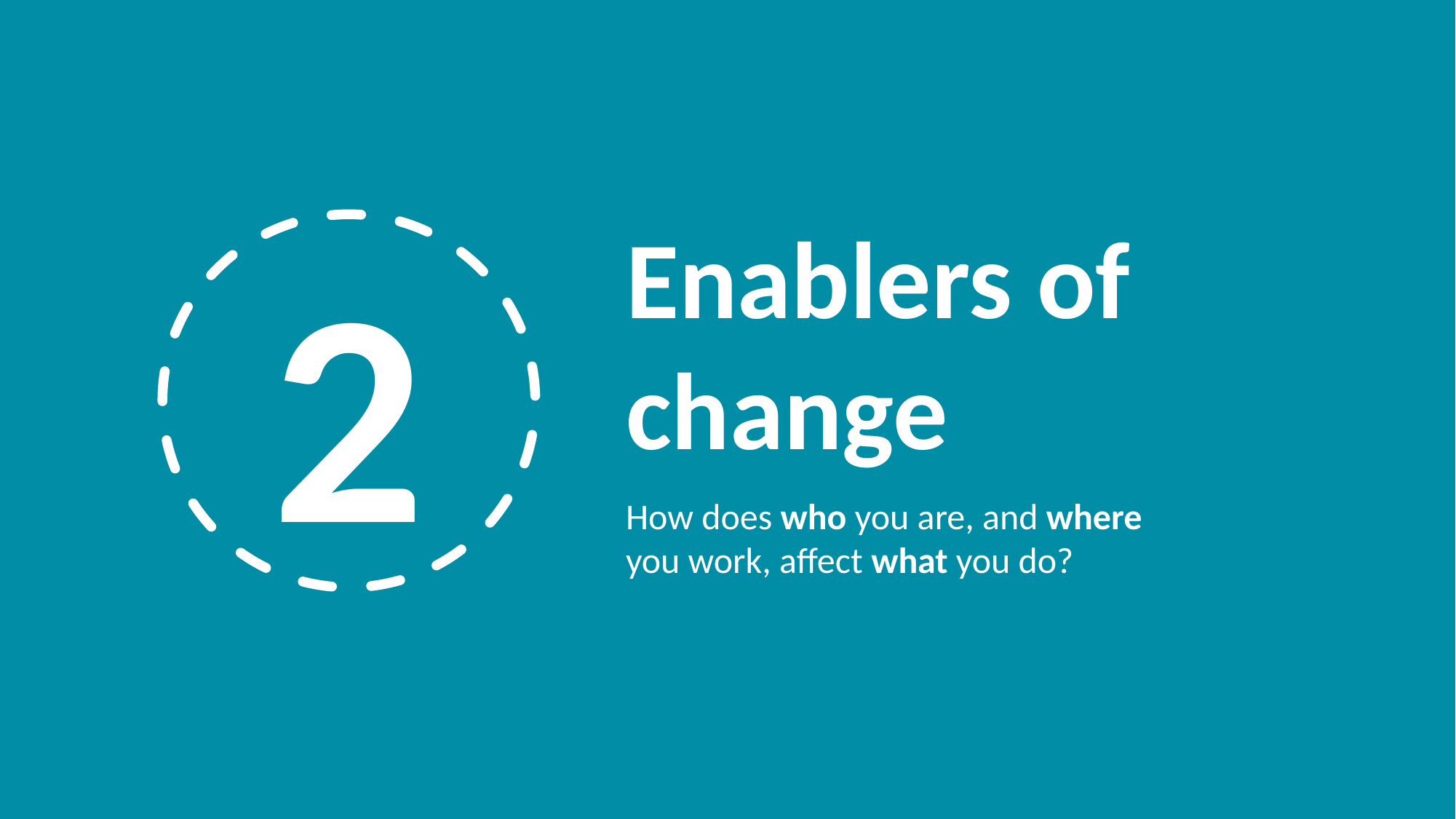

Enablers of change
2
How does who you are, and where you work, affect what you do?